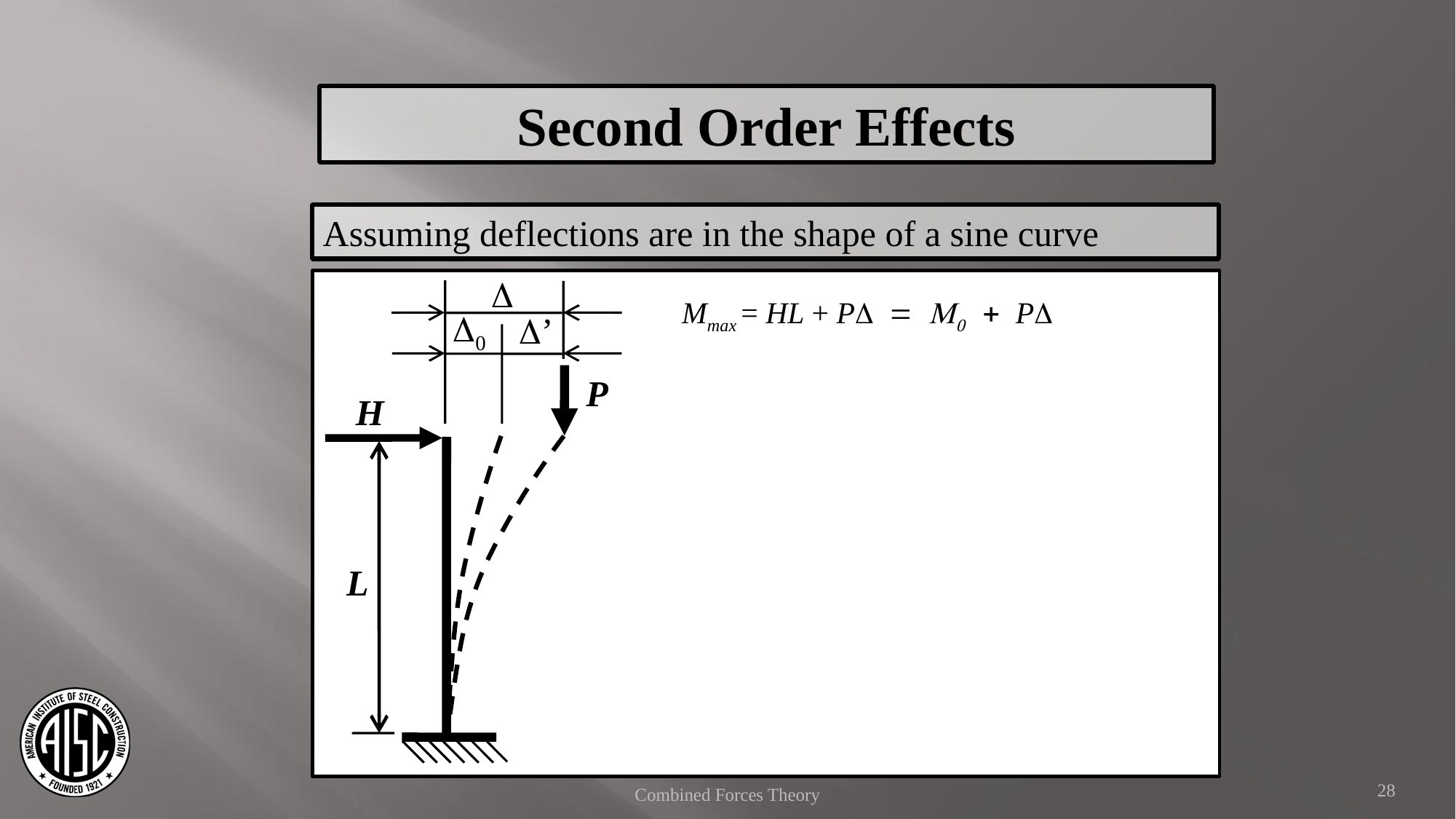

Second Order Effects
Assuming deflections are in the shape of a sine curve
Δ

Mmax = HL + PΔ = Μ0  + PΔ
Δ0
Δ’

P

H

L

28
Combined Forces Theory